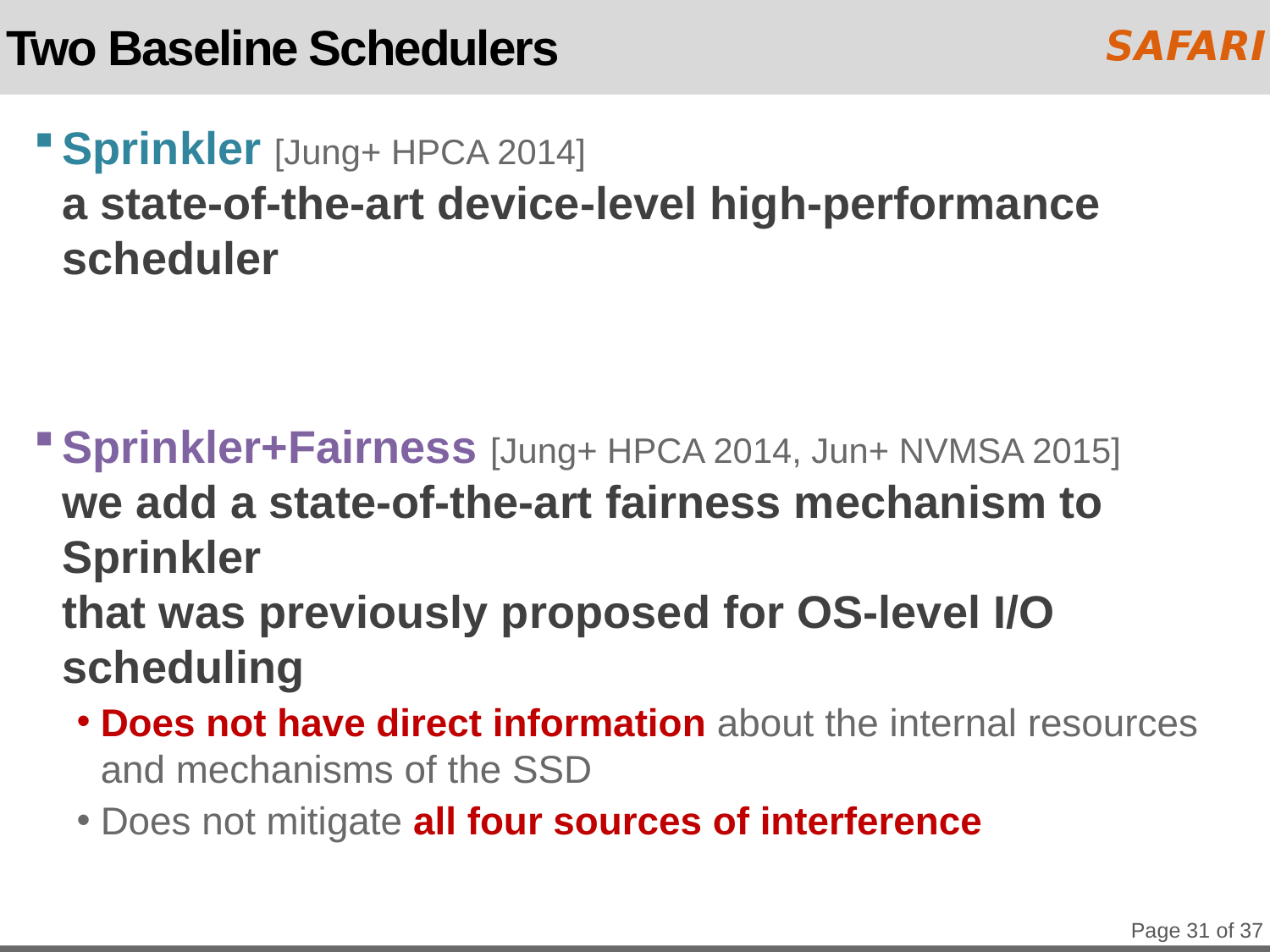

# Two Baseline Schedulers
Sprinkler [Jung+ HPCA 2014]
a state-of-the-art device-level high-performance scheduler

Sprinkler+Fairness [Jung+ HPCA 2014, Jun+ NVMSA 2015]
we add a state-of-the-art fairness mechanism to Sprinkler
that was previously proposed for OS-level I/O scheduling
Does not have direct information about the internal resources and mechanisms of the SSD
Does not mitigate all four sources of interference
Page 31 of 37